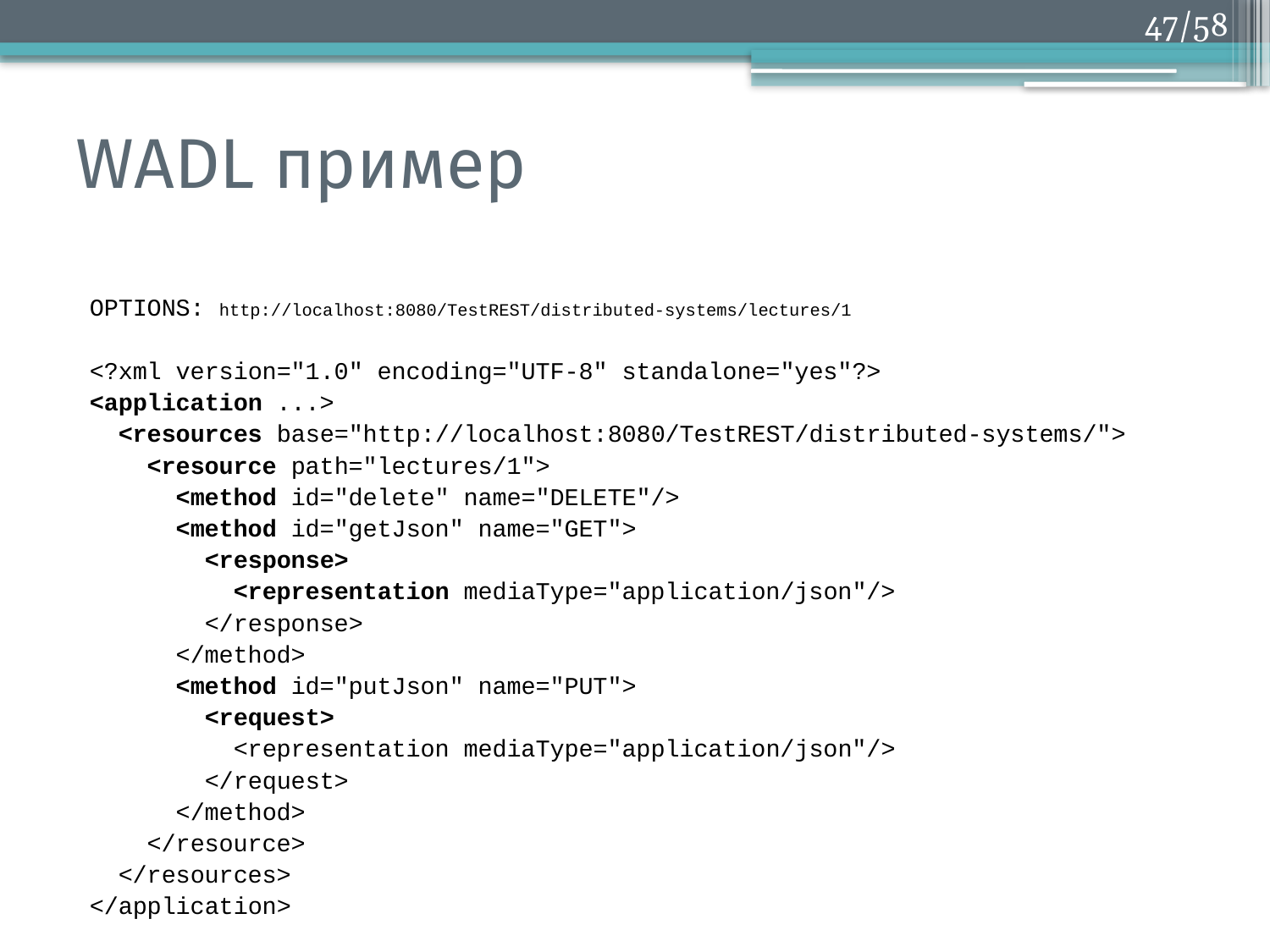

47/58
# WADL пример
OPTIONS: http://localhost:8080/TestREST/distributed-systems/lectures/1

<?xml version="1.0" encoding="UTF-8" standalone="yes"?>
<application ...>
  <resources base="http://localhost:8080/TestREST/distributed-systems/">
    <resource path="lectures/1">
      <method id="delete" name="DELETE"/>
      <method id="getJson" name="GET">
        <response>
          <representation mediaType="application/json"/>
        </response>
      </method>
      <method id="putJson" name="PUT">
        <request>
          <representation mediaType="application/json"/>
        </request>
      </method>
    </resource>
  </resources>
</application>